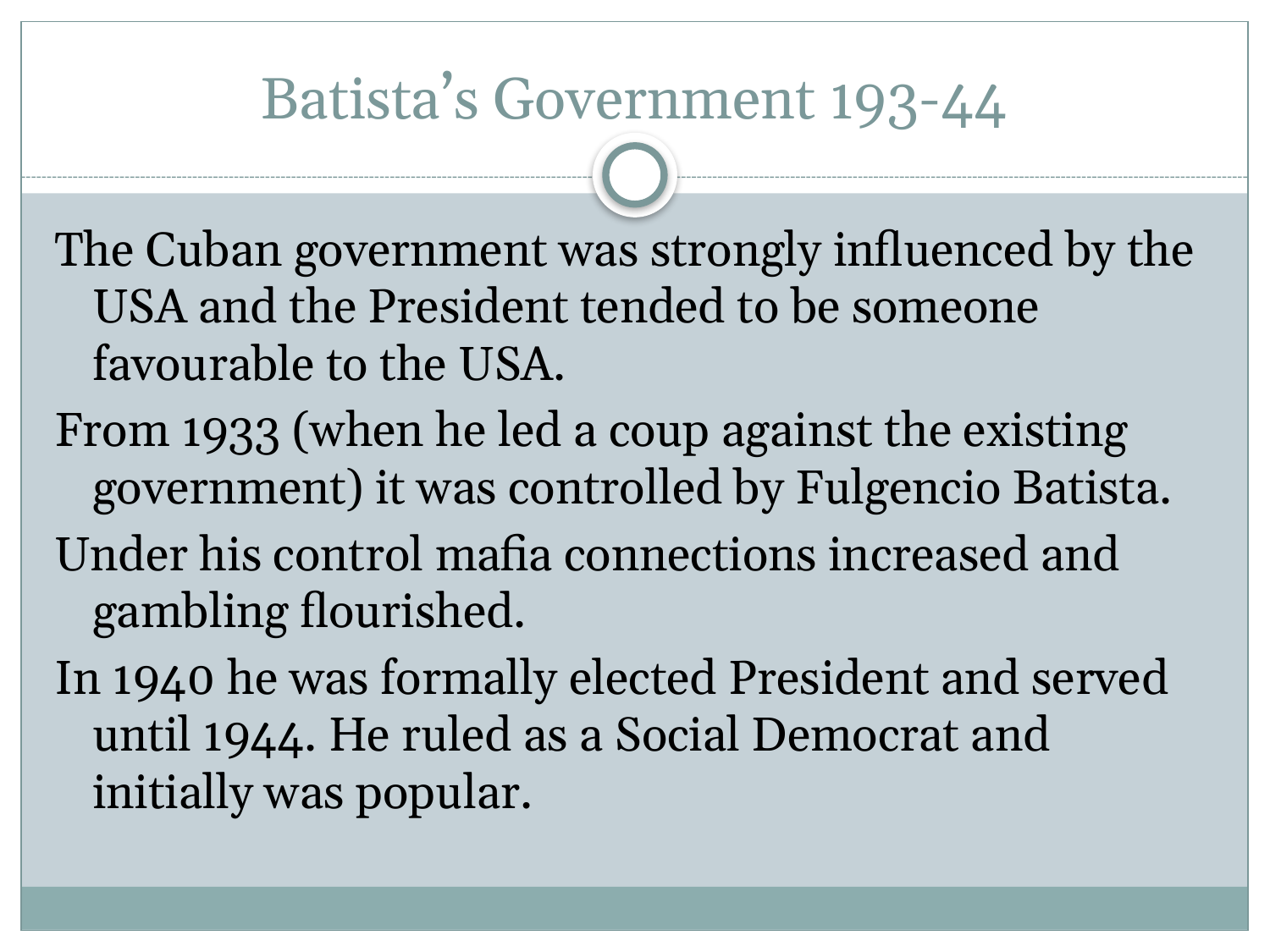

# Batista’s Government 193-44
The Cuban government was strongly influenced by the USA and the President tended to be someone favourable to the USA.
From 1933 (when he led a coup against the existing government) it was controlled by Fulgencio Batista.
Under his control mafia connections increased and gambling flourished.
In 1940 he was formally elected President and served until 1944. He ruled as a Social Democrat and initially was popular.